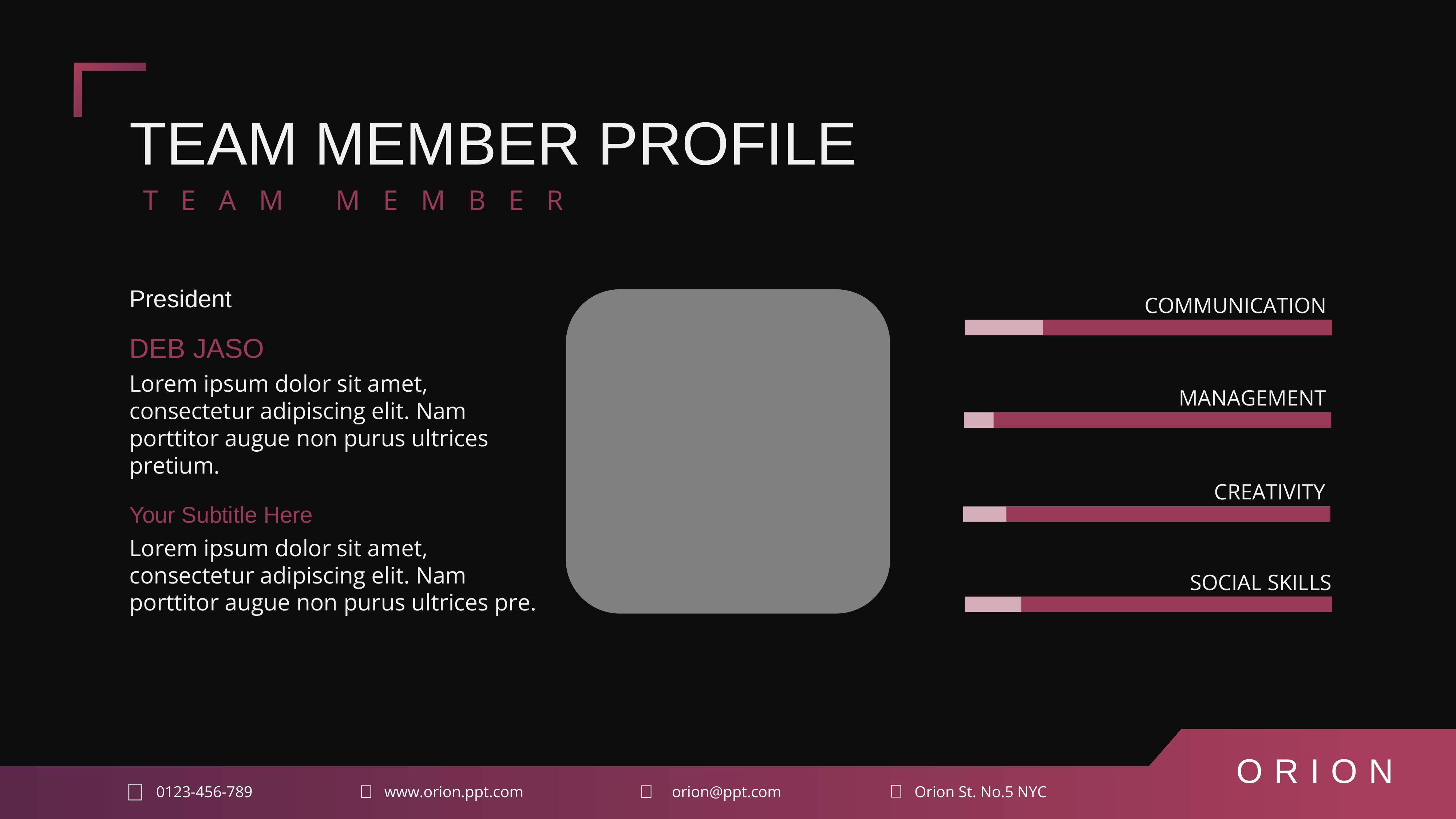

TEAM MEMBER PROFILE
TEAM MEMBER
President

COMMUNICATION

DEB JASO
Lorem ipsum dolor sit amet, consectetur adipiscing elit. Nam porttitor augue non purus ultrices pretium.
MANAGEMENT

CREATIVITY
Your Subtitle Here

Lorem ipsum dolor sit amet, consectetur adipiscing elit. Nam porttitor augue non purus ultrices pre.
SOCIAL SKILLS